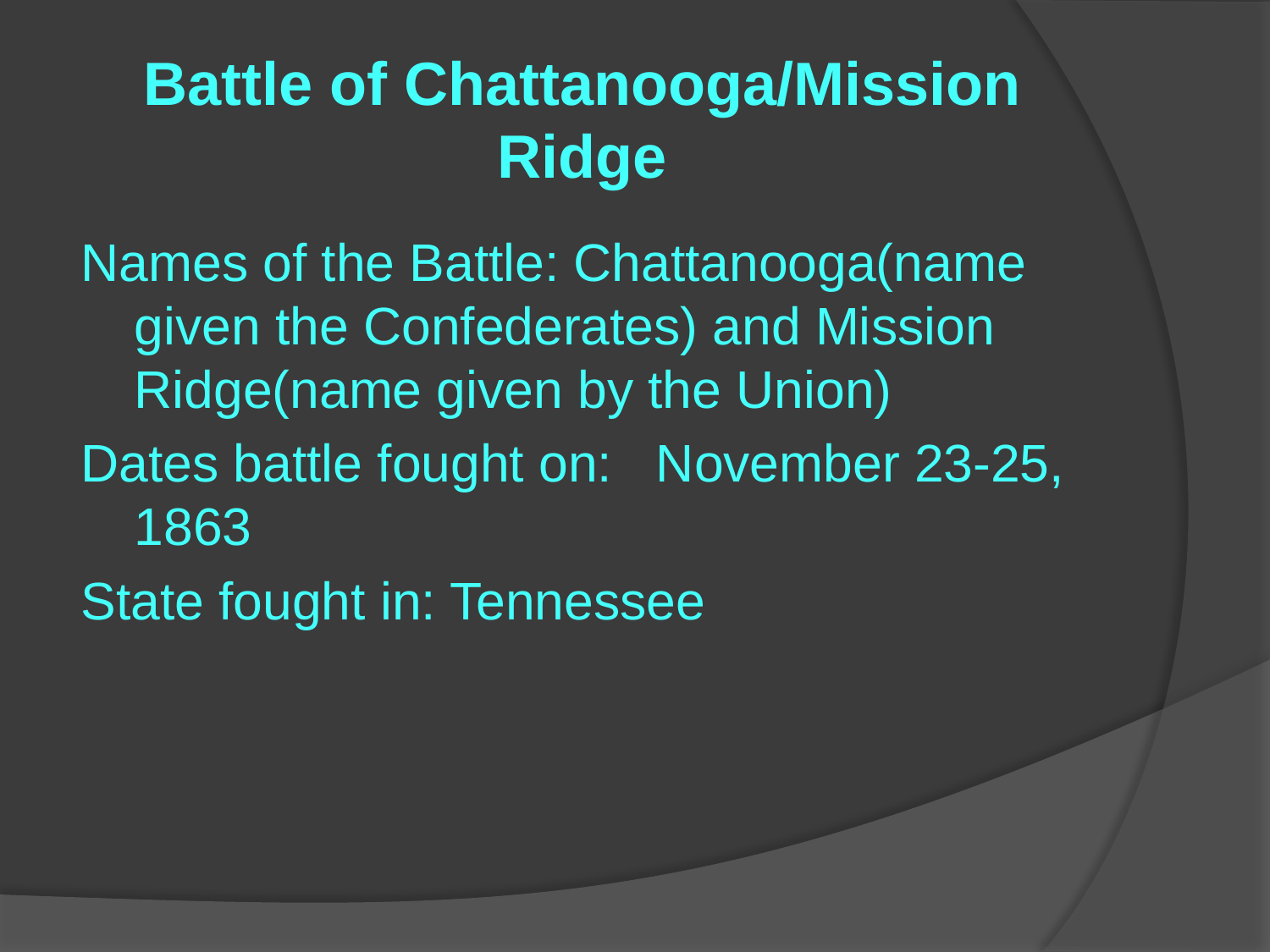

# Battle of Chattanooga/Mission Ridge
Names of the Battle: Chattanooga(name given the Confederates) and Mission Ridge(name given by the Union)
Dates battle fought on:   November 23-25, 1863
State fought in: Tennessee